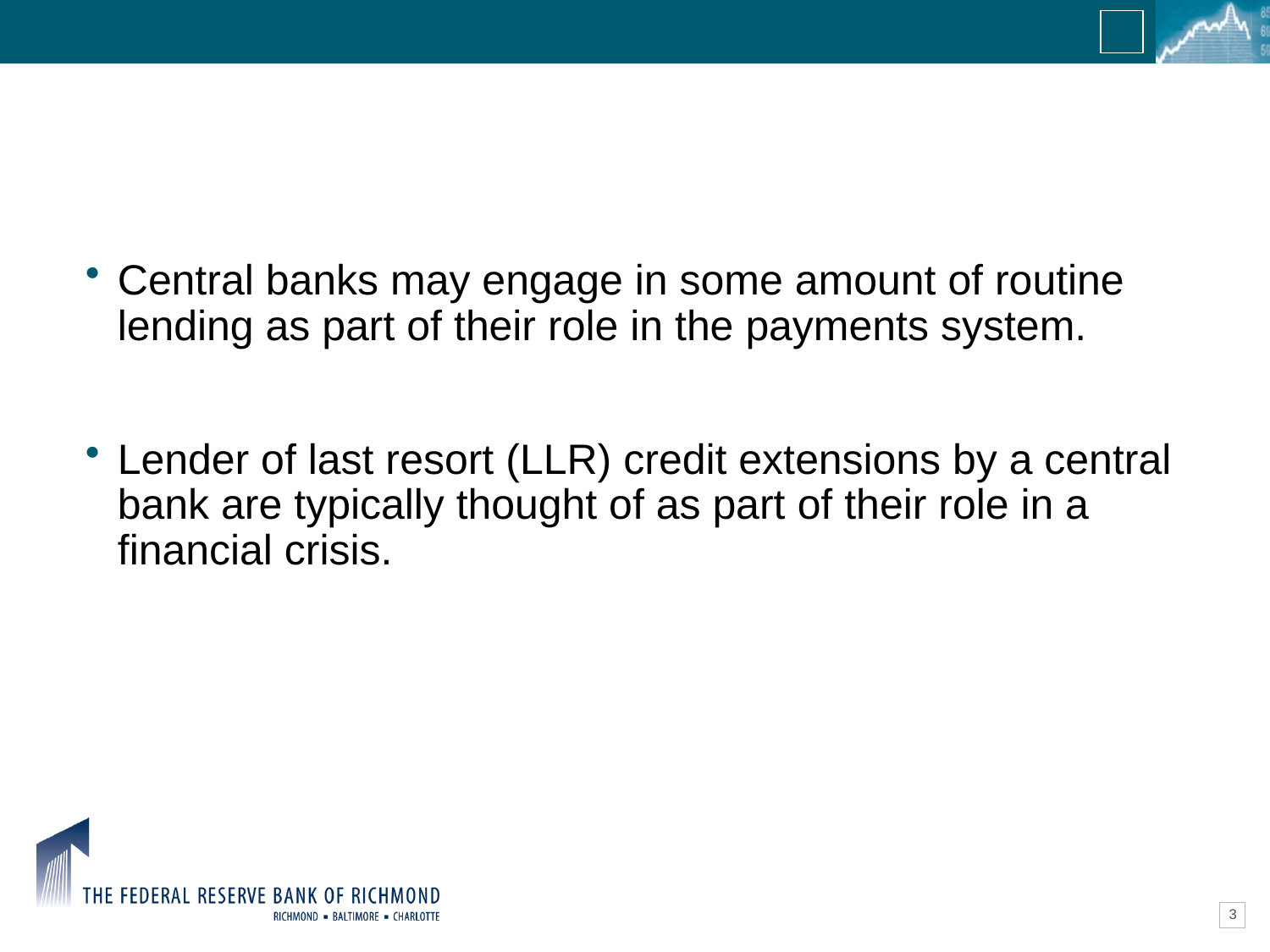

#

Central banks may engage in some amount of routine lending as part of their role in the payments system.

Lender of last resort (LLR) credit extensions by a central bank are typically thought of as part of their role in a financial crisis.
3